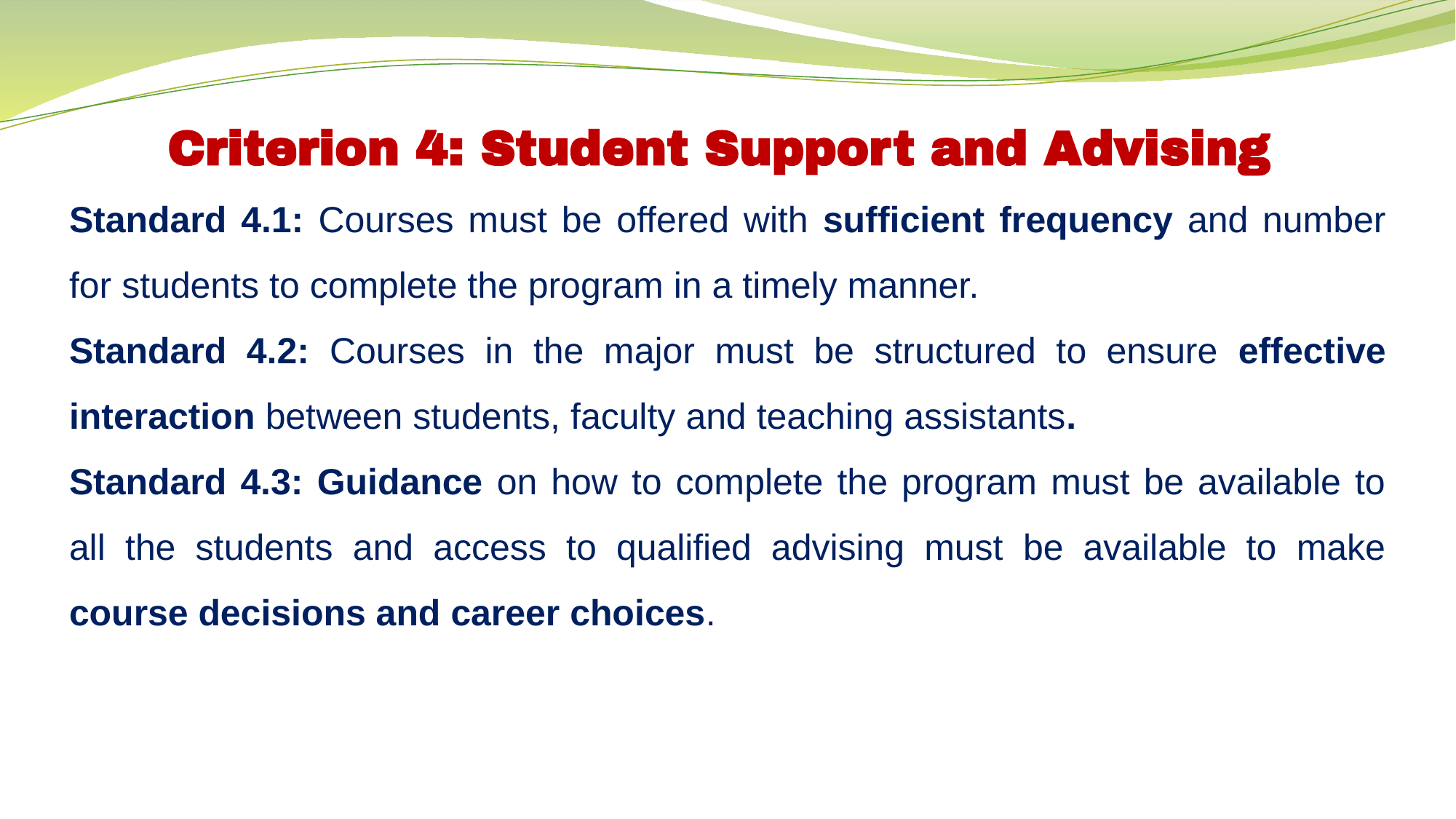

Criterion 4: Student Support and Advising
Standard 4.1: Courses must be offered with sufficient frequency and number for students to complete the program in a timely manner.
Standard 4.2: Courses in the major must be structured to ensure effective interaction between students, faculty and teaching assistants.
Standard 4.3: Guidance on how to complete the program must be available to all the students and access to qualified advising must be available to make course decisions and career choices.